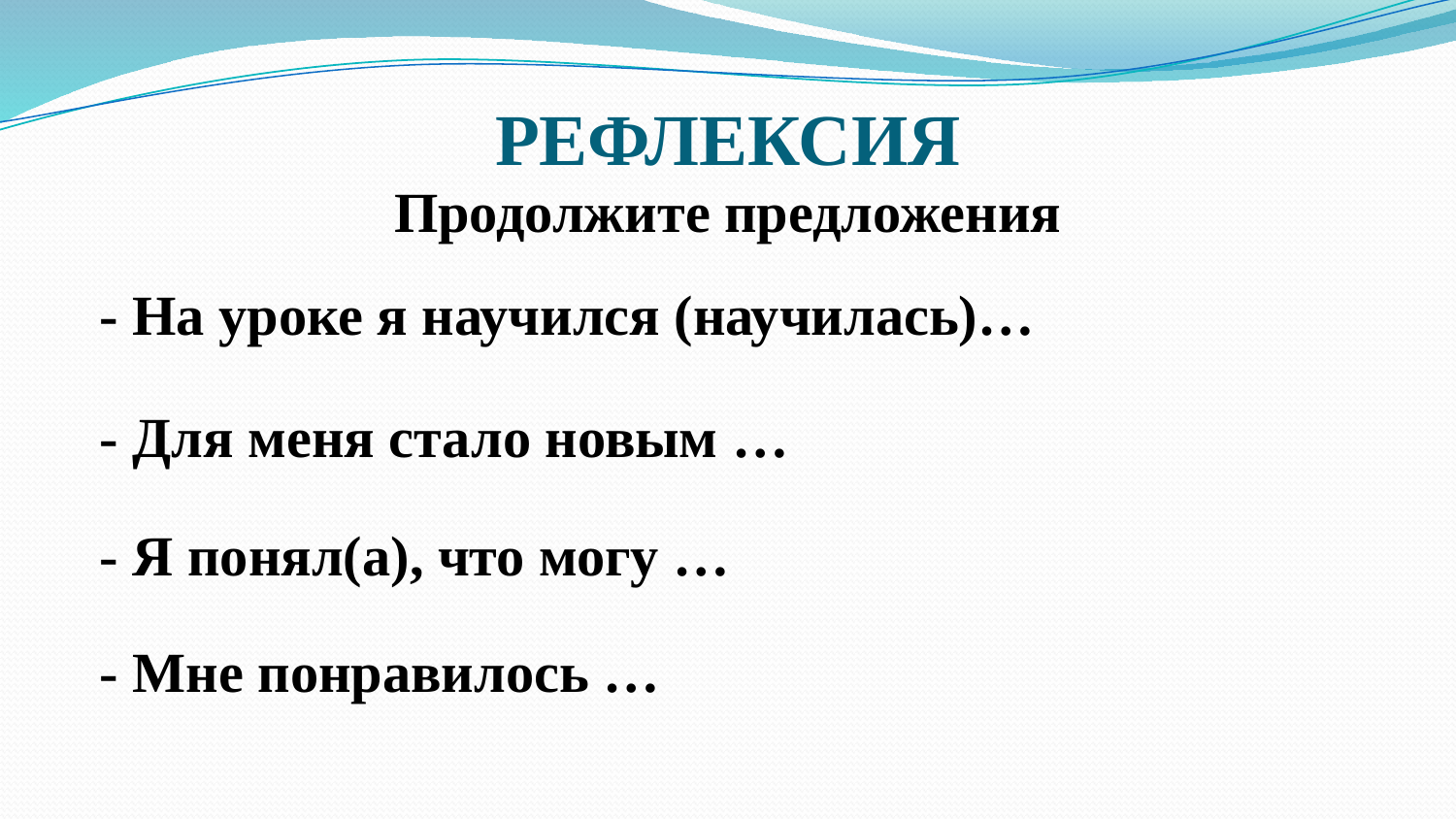

# РЕФЛЕКСИЯ
Продолжите предложения
- На уроке я научился (научилась)…
- Для меня стало новым …
- Я понял(а), что могу …
- Мне понравилось …